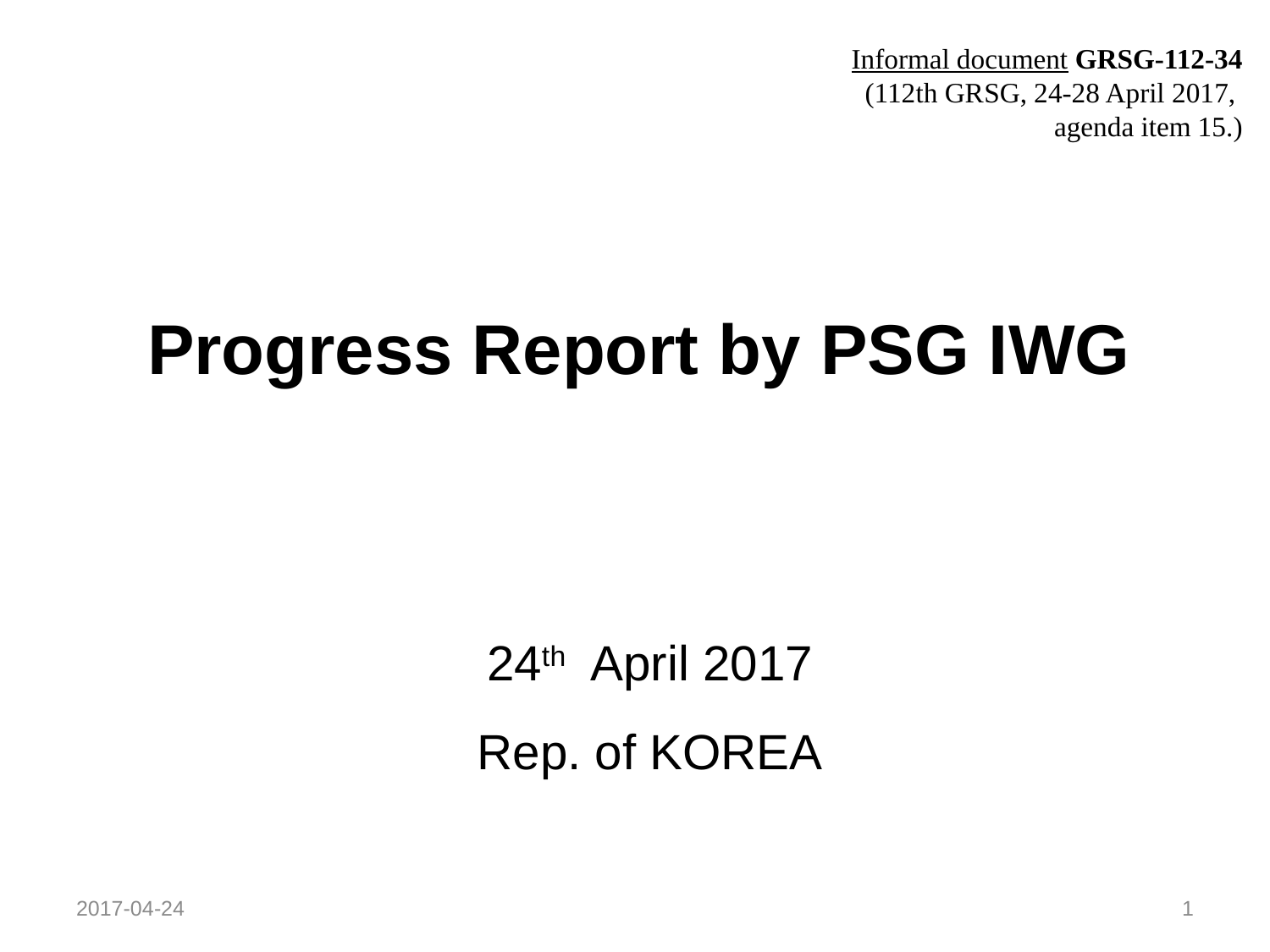

Informal document GRSG-112-34
(112th GRSG, 24-28 April 2017,
agenda item 15.)

Progress Report by PSG IWG
24th  April 2017
Rep. of KOREA
2017-04-24
1